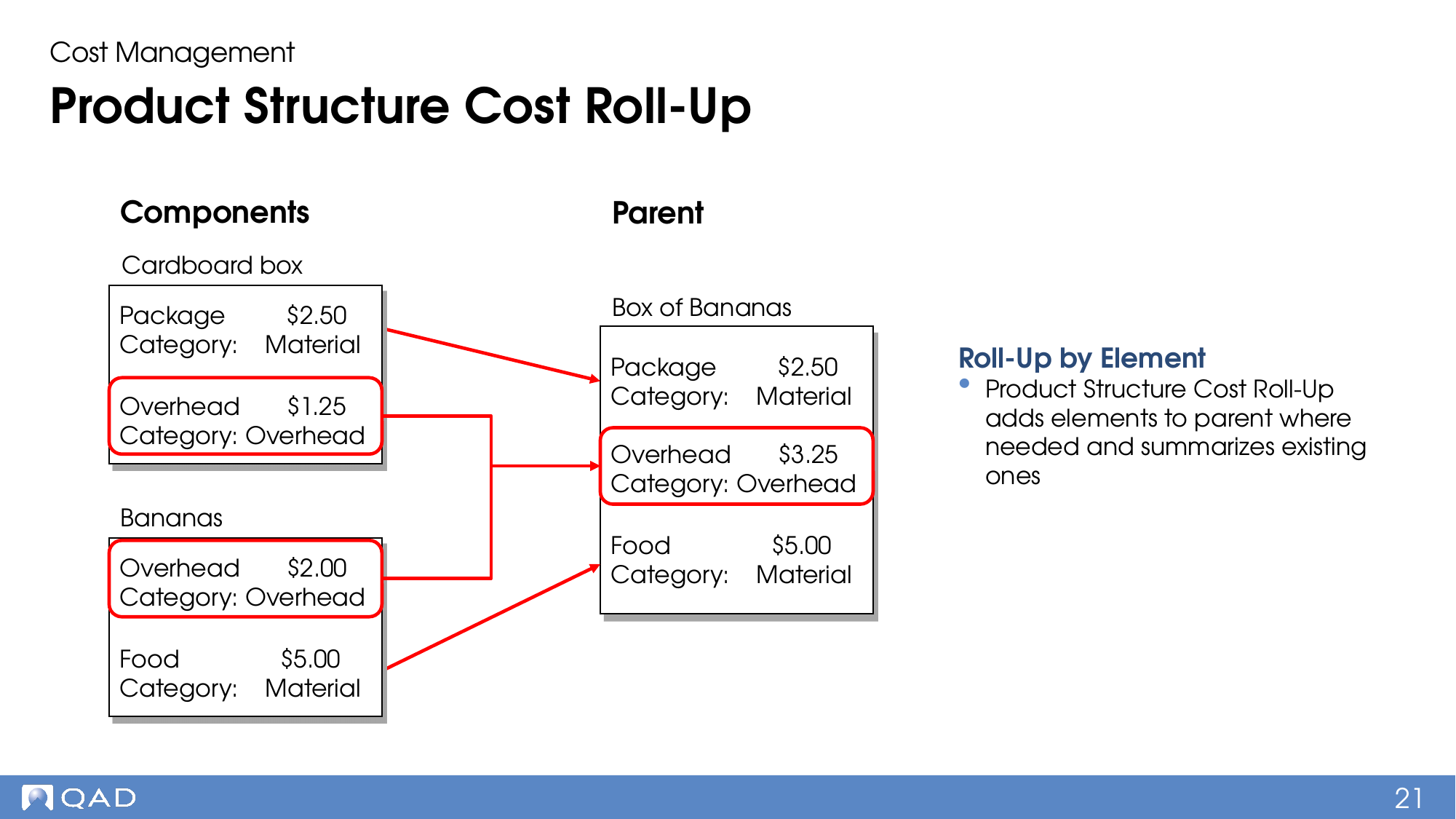

Cost Management
# Product Structure Cost Roll-Up
Components
Parent
Cardboard box
Package         $2.50
Category:    Material
Overhead       $1.25
Category: Overhead
Box of Bananas

Package         $2.50
Category:    Material

Overhead       $3.25
Category: Overhead

Food               $5.00
Category:    Material
Roll-Up by Element
Product Structure Cost Roll-Up adds elements to parent where needed and summarizes existing ones

Bananas
Overhead       $2.00
Category: Overhead

Food               $5.00
Category:    Material

21